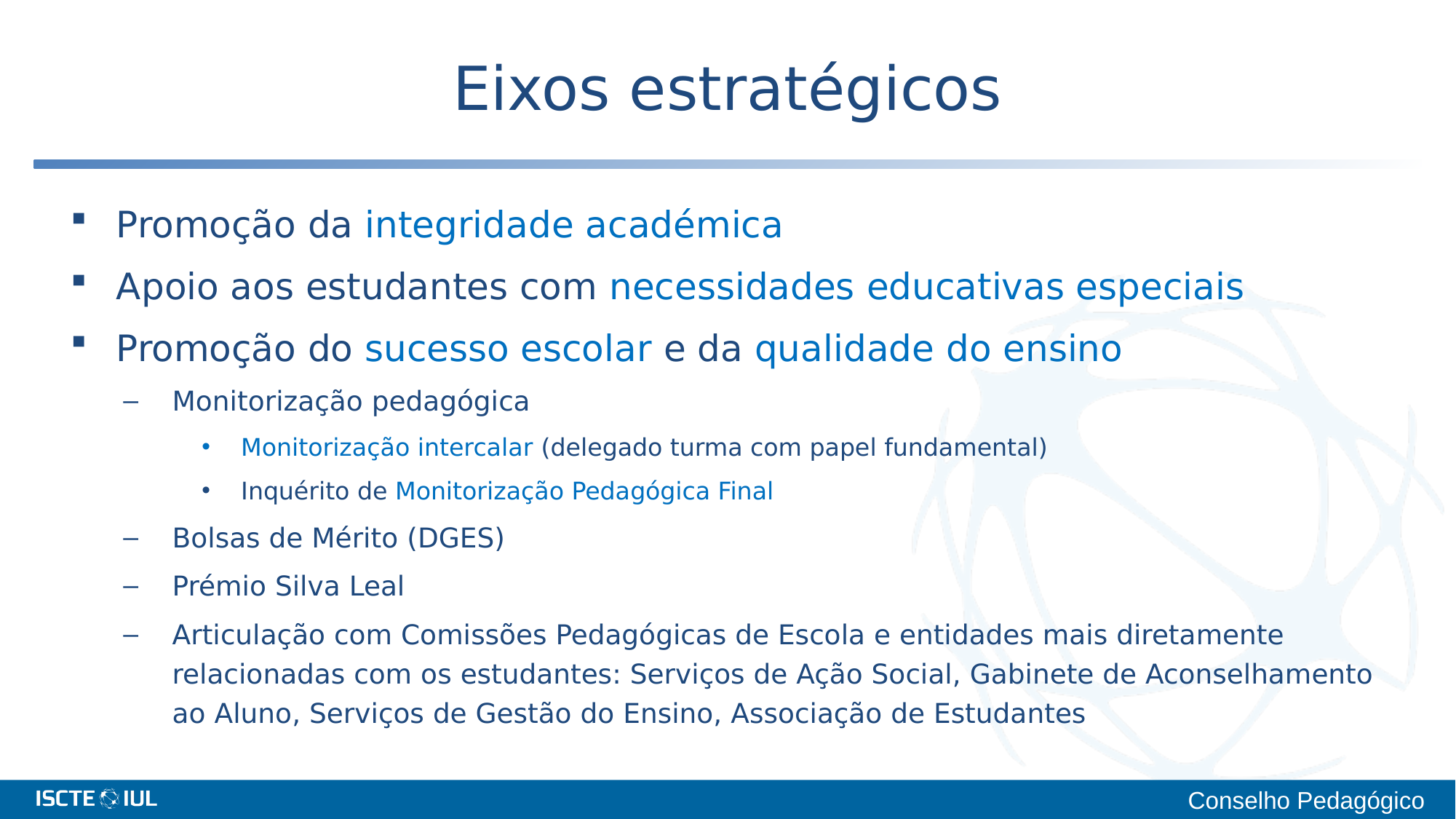

# Eixos estratégicos
Promoção da integridade académica
Apoio aos estudantes com necessidades educativas especiais
Promoção do sucesso escolar e da qualidade do ensino
Monitorização pedagógica
Monitorização intercalar (delegado turma com papel fundamental)
Inquérito de Monitorização Pedagógica Final
Bolsas de Mérito (DGES)
Prémio Silva Leal
Articulação com Comissões Pedagógicas de Escola e entidades mais diretamente relacionadas com os estudantes: Serviços de Ação Social, Gabinete de Aconselhamento ao Aluno, Serviços de Gestão do Ensino, Associação de Estudantes